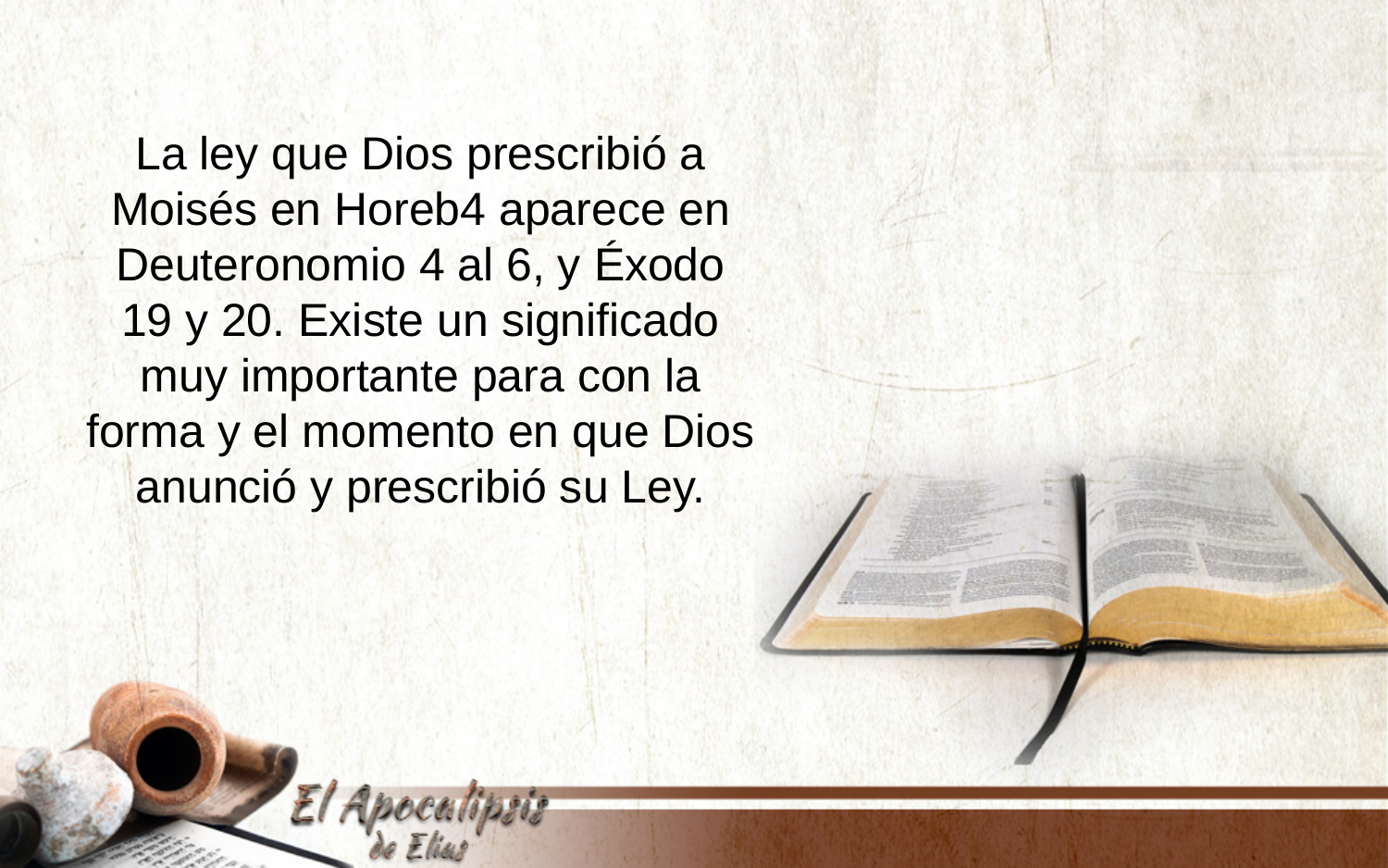

La ley que Dios prescribió a Moisés en Horeb4 aparece en Deuteronomio 4 al 6, y Éxodo 19 y 20. Existe un significado muy importante para con la forma y el momento en que Dios anunció y prescribió su Ley.